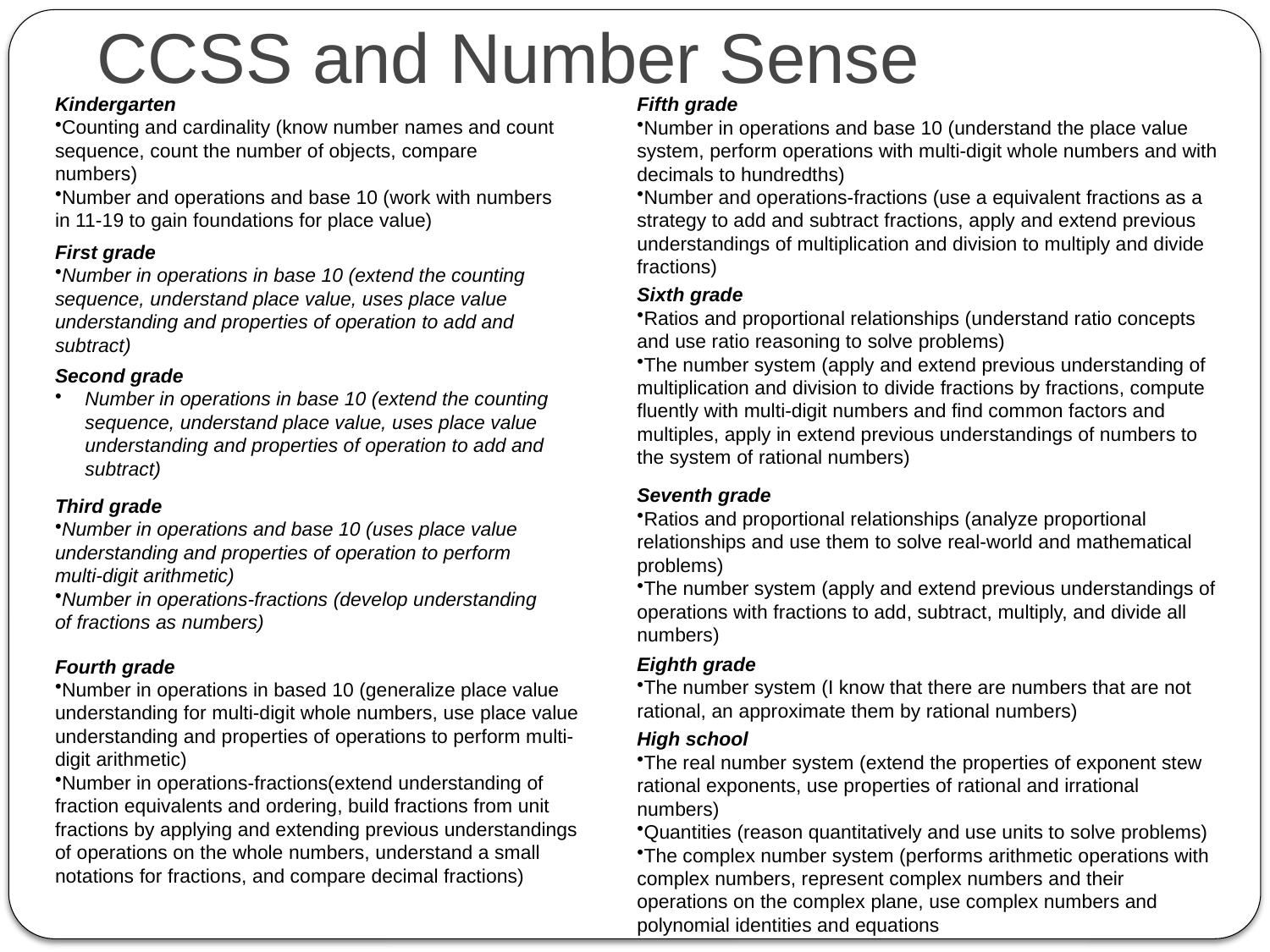

# CCSS and Number Sense
Kindergarten
Counting and cardinality (know number names and count sequence, count the number of objects, compare numbers)
Number and operations and base 10 (work with numbers in 11-19 to gain foundations for place value)
Fifth grade
Number in operations and base 10 (understand the place value system, perform operations with multi-digit whole numbers and with decimals to hundredths)
Number and operations-fractions (use a equivalent fractions as a strategy to add and subtract fractions, apply and extend previous understandings of multiplication and division to multiply and divide fractions)
First grade
Number in operations in base 10 (extend the counting sequence, understand place value, uses place value understanding and properties of operation to add and subtract)
Sixth grade
Ratios and proportional relationships (understand ratio concepts and use ratio reasoning to solve problems)
The number system (apply and extend previous understanding of multiplication and division to divide fractions by fractions, compute fluently with multi-digit numbers and find common factors and multiples, apply in extend previous understandings of numbers to the system of rational numbers)
Second grade
Number in operations in base 10 (extend the counting sequence, understand place value, uses place value understanding and properties of operation to add and subtract)
Seventh grade
Ratios and proportional relationships (analyze proportional relationships and use them to solve real-world and mathematical problems)
The number system (apply and extend previous understandings of operations with fractions to add, subtract, multiply, and divide all numbers)
Third grade
Number in operations and base 10 (uses place value understanding and properties of operation to perform multi-digit arithmetic)
Number in operations-fractions (develop understanding of fractions as numbers)
Eighth grade
The number system (I know that there are numbers that are not rational, an approximate them by rational numbers)
Fourth grade
Number in operations in based 10 (generalize place value understanding for multi-digit whole numbers, use place value understanding and properties of operations to perform multi-digit arithmetic)
Number in operations-fractions(extend understanding of fraction equivalents and ordering, build fractions from unit fractions by applying and extending previous understandings of operations on the whole numbers, understand a small notations for fractions, and compare decimal fractions)
High school
The real number system (extend the properties of exponent stew rational exponents, use properties of rational and irrational numbers)
Quantities (reason quantitatively and use units to solve problems)
The complex number system (performs arithmetic operations with complex numbers, represent complex numbers and their operations on the complex plane, use complex numbers and polynomial identities and equations